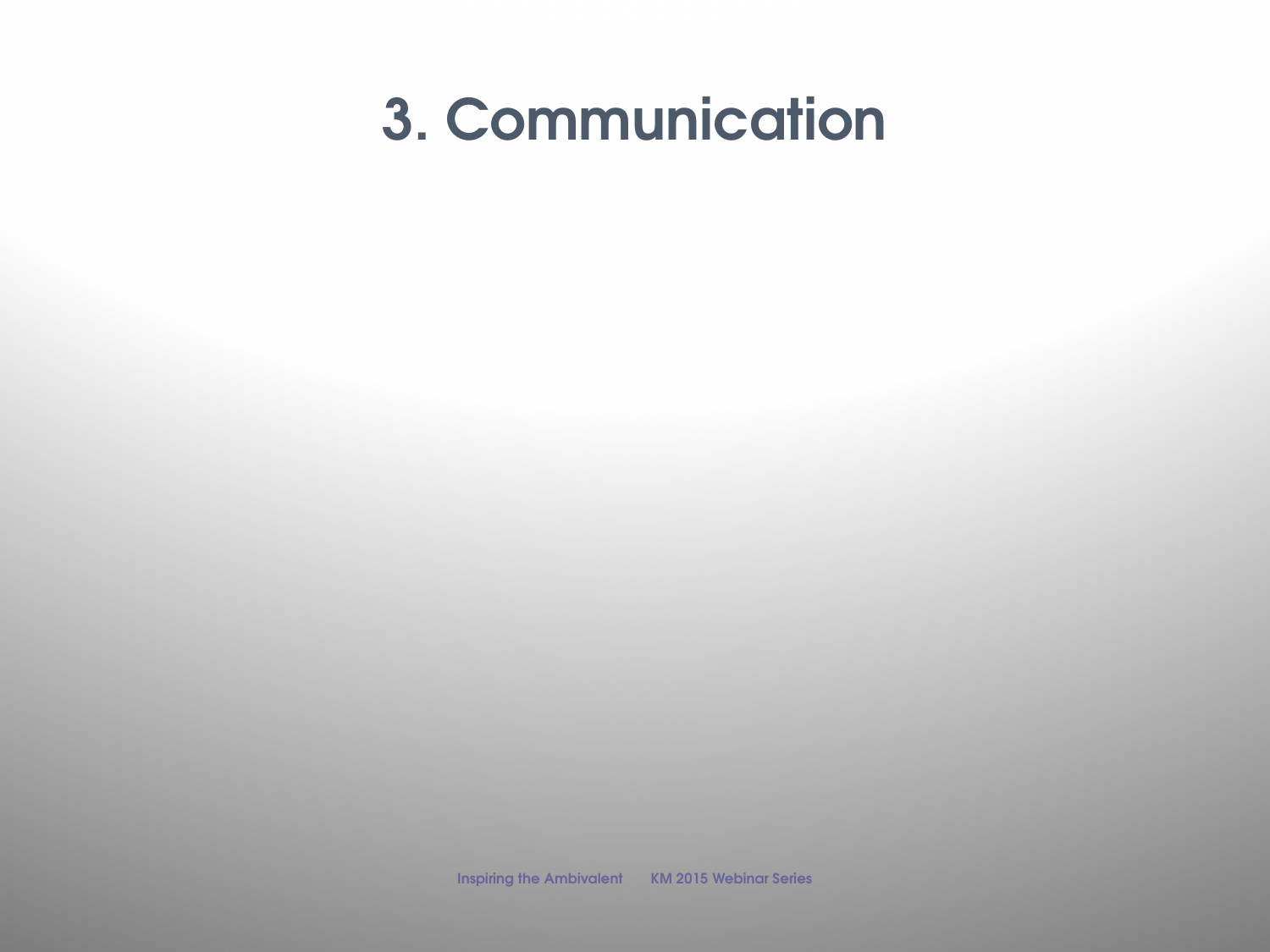

# 3. Communication

Inspiring the Ambivalent       KM 2015 Webinar Series